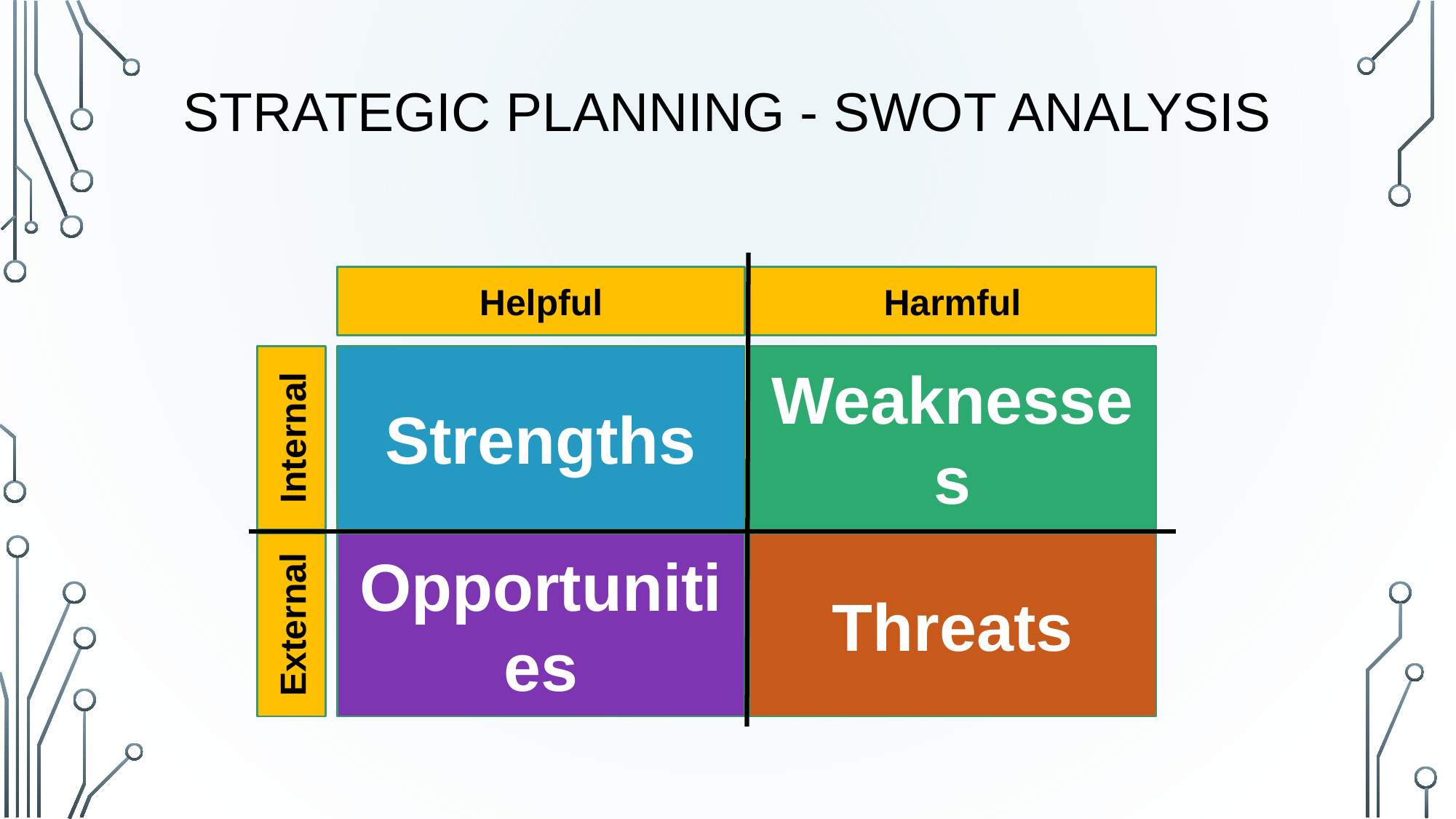

# Strategic Planning - SWOT ANALYSIS
Helpful
Harmful
Strengths
Weaknesses
Internal
Opportunities
Threats
External